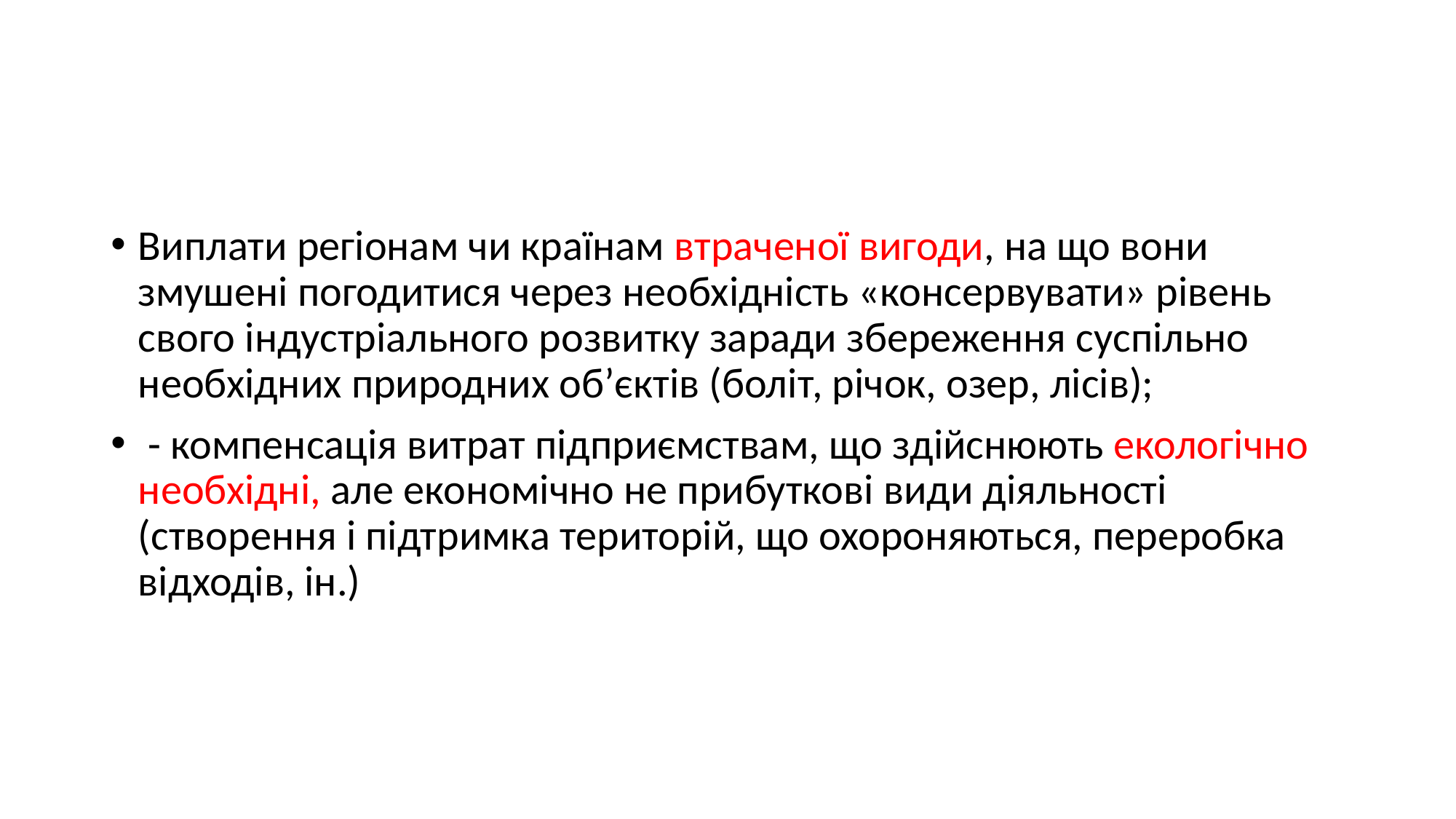

#
Виплати регіонам чи країнам втраченої вигоди, на що вони змушені погодитися через необхідність «консервувати» рівень свого індустріального розвитку заради збереження суспільно необхідних природних об’єктів (боліт, річок, озер, лісів);
 - компенсація витрат підприємствам, що здійснюють екологічно необхідні, але економічно не прибуткові види діяльності (створення і підтримка територій, що охороняються, переробка відходів, ін.)